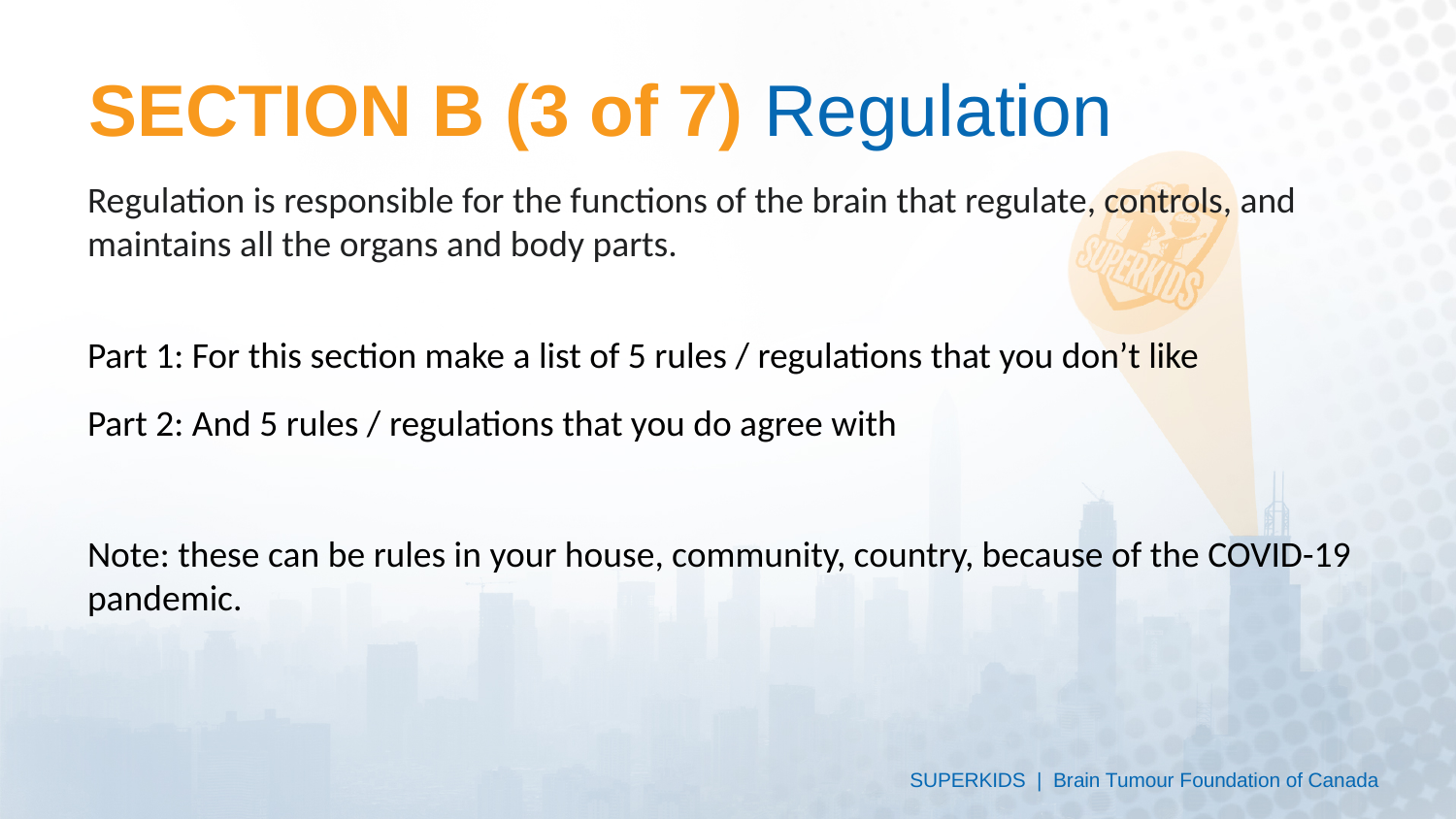

# SECTION B (3 of 7) Regulation
Regulation is responsible for the functions of the brain that regulate, controls, and maintains all the organs and body parts.
Part 1: For this section make a list of 5 rules / regulations that you don’t like
Part 2: And 5 rules / regulations that you do agree with
Note: these can be rules in your house, community, country, because of the COVID-19 pandemic.